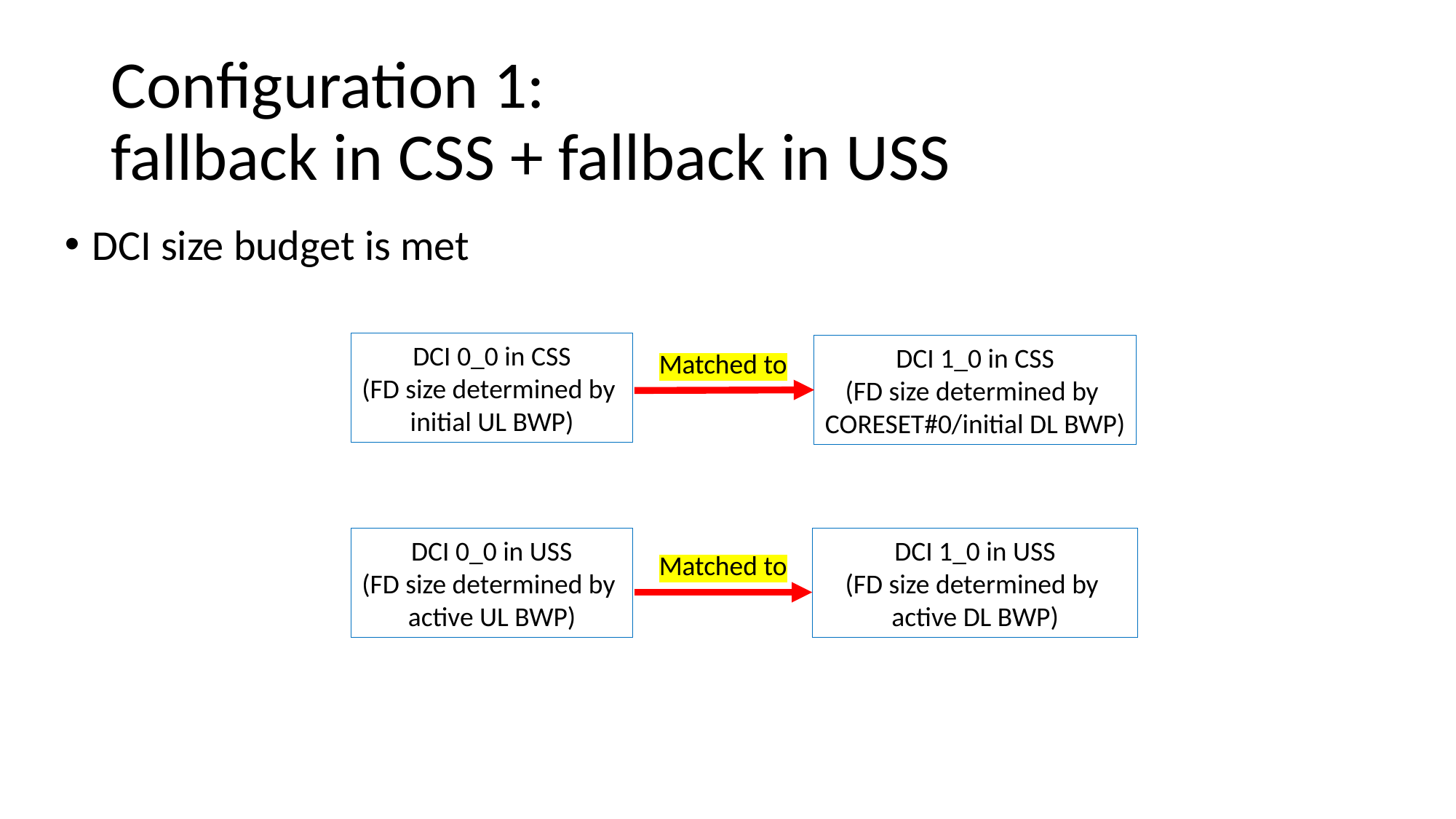

# Configuration 1: fallback in CSS + fallback in USS
DCI size budget is met

DCI 0_0 in CSS
(FD size determined by
initial UL BWP)
DCI 1_0 in CSS
(FD size determined by
CORESET#0/initial DL BWP)
Matched to
DCI 0_0 in USS
(FD size determined by
active UL BWP)
DCI 1_0 in USS
(FD size determined by
active DL BWP)
Matched to